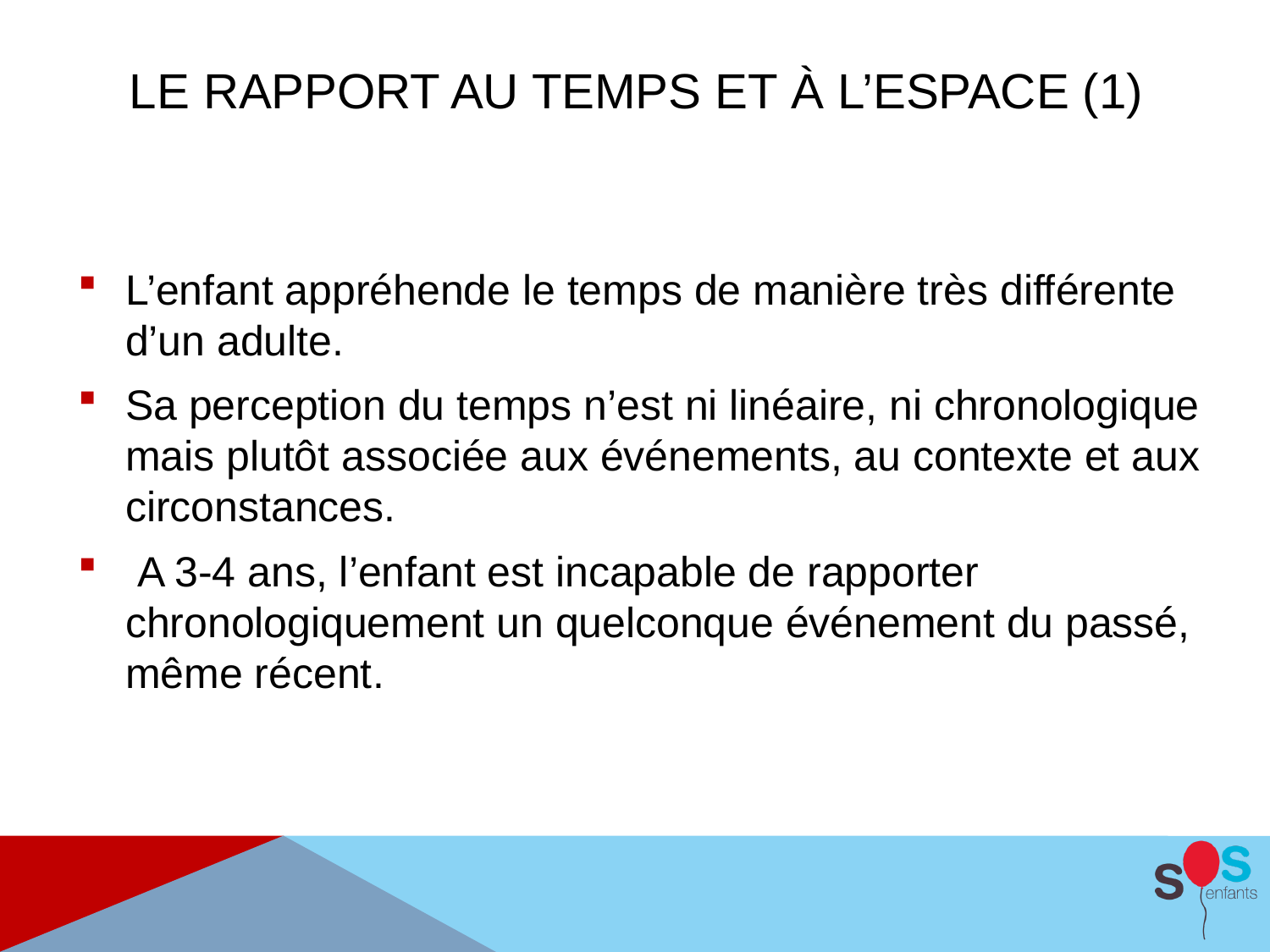

# Le rapport au temps et à l’espace (1)
L’enfant appréhende le temps de manière très différente d’un adulte.
Sa perception du temps n’est ni linéaire, ni chronologique mais plutôt associée aux événements, au contexte et aux circonstances.
 A 3-4 ans, l’enfant est incapable de rapporter chronologiquement un quelconque événement du passé, même récent.